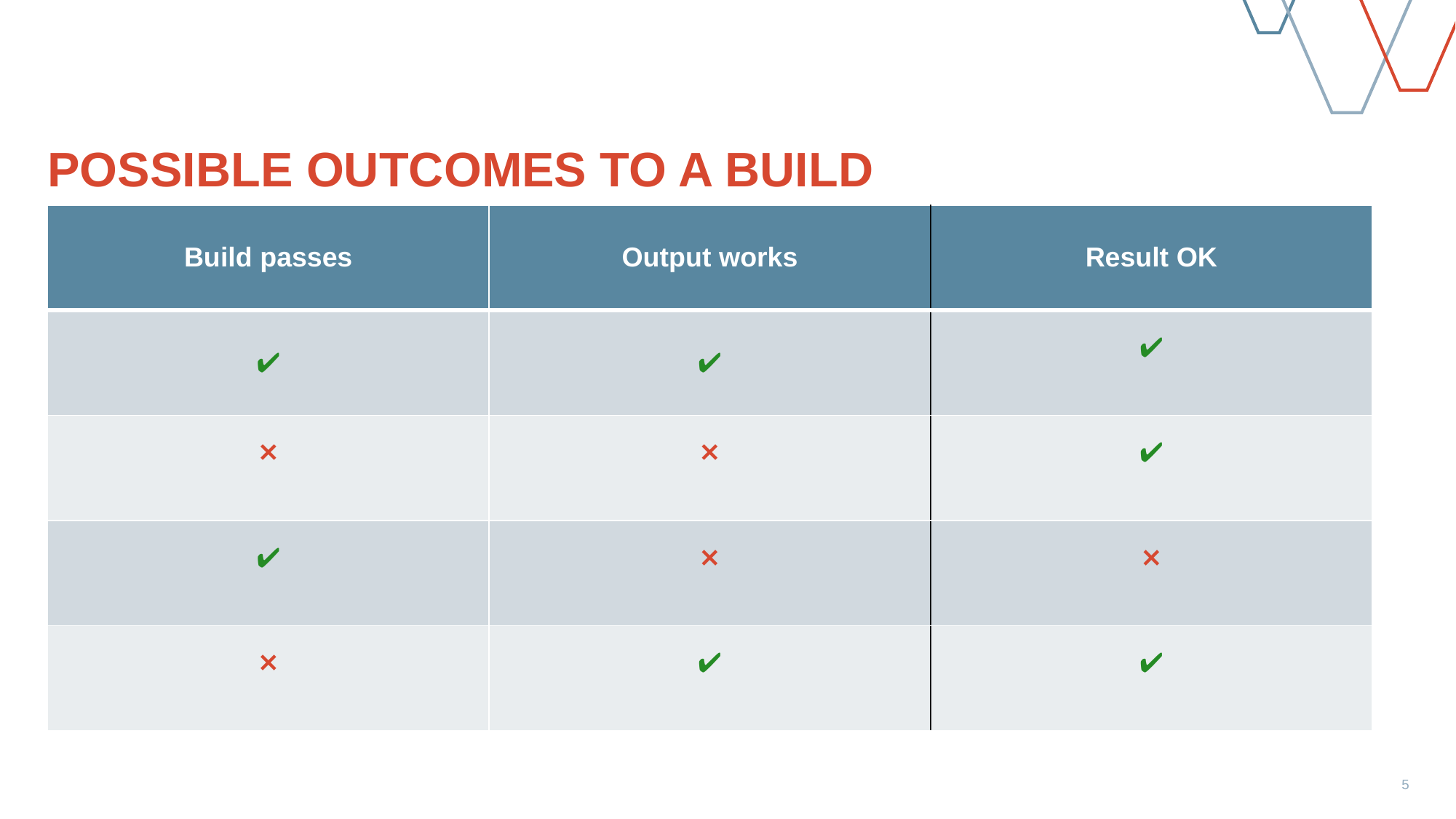

# Possible outcomes to a build
| Build passes | Output works | Result OK |
| --- | --- | --- |
| ✔ | ✔ | ✔ |
| ❌ | ❌ | ✔ |
| ✔ | ❌ | ❌ |
| ❌ | ✔ | ✔ |
5